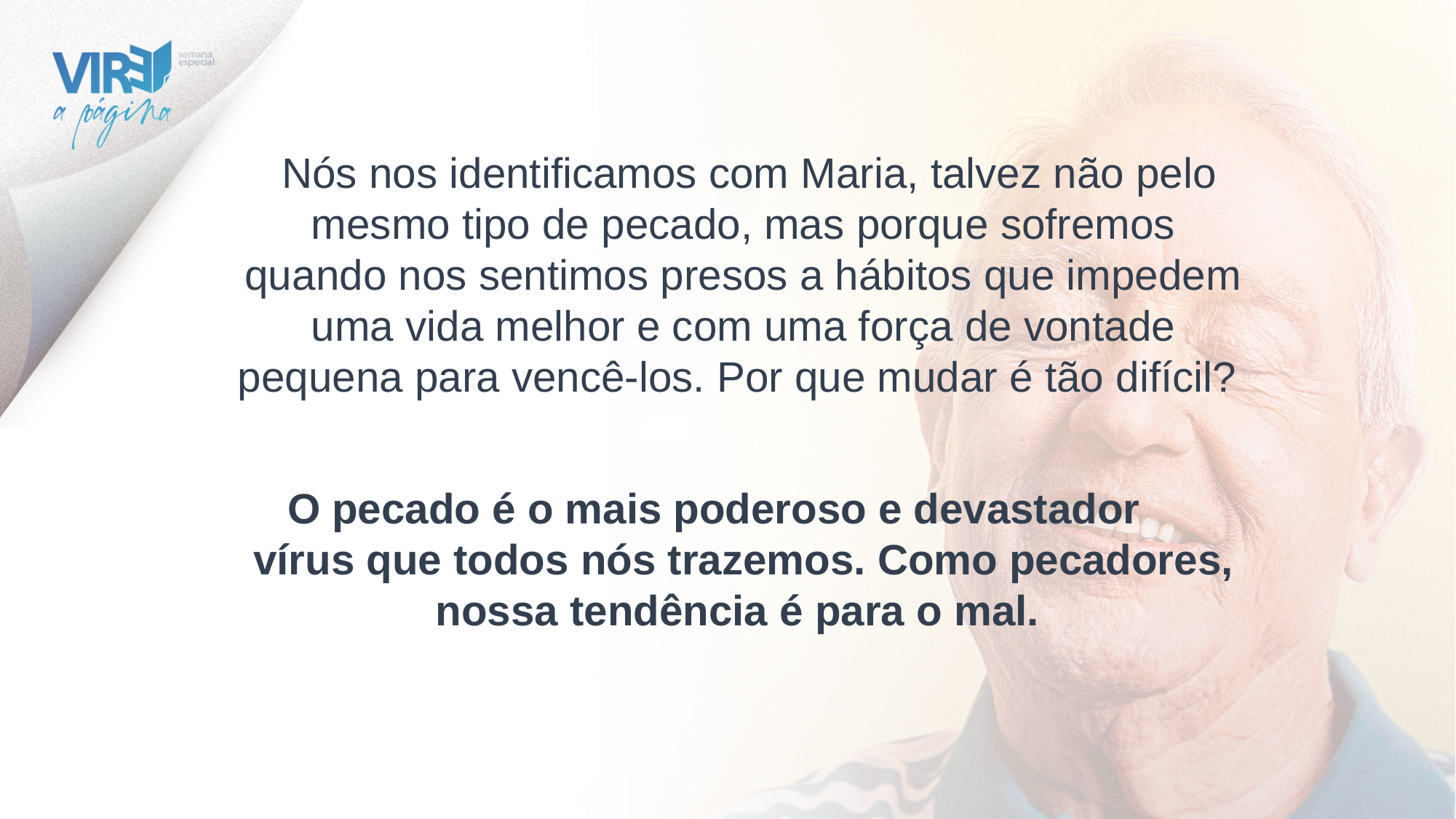

Nós nos identificamos com Maria, talvez não pelo mesmo tipo de pecado, mas porque sofremos quando nos sentimos presos a hábitos que impedem uma vida melhor e com uma força de vontade pequena para vencê-los. Por que mudar é tão difícil?

O pecado é o mais poderoso e devastador      vírus que todos nós trazemos. Como pecadores, nossa tendência é para o mal.